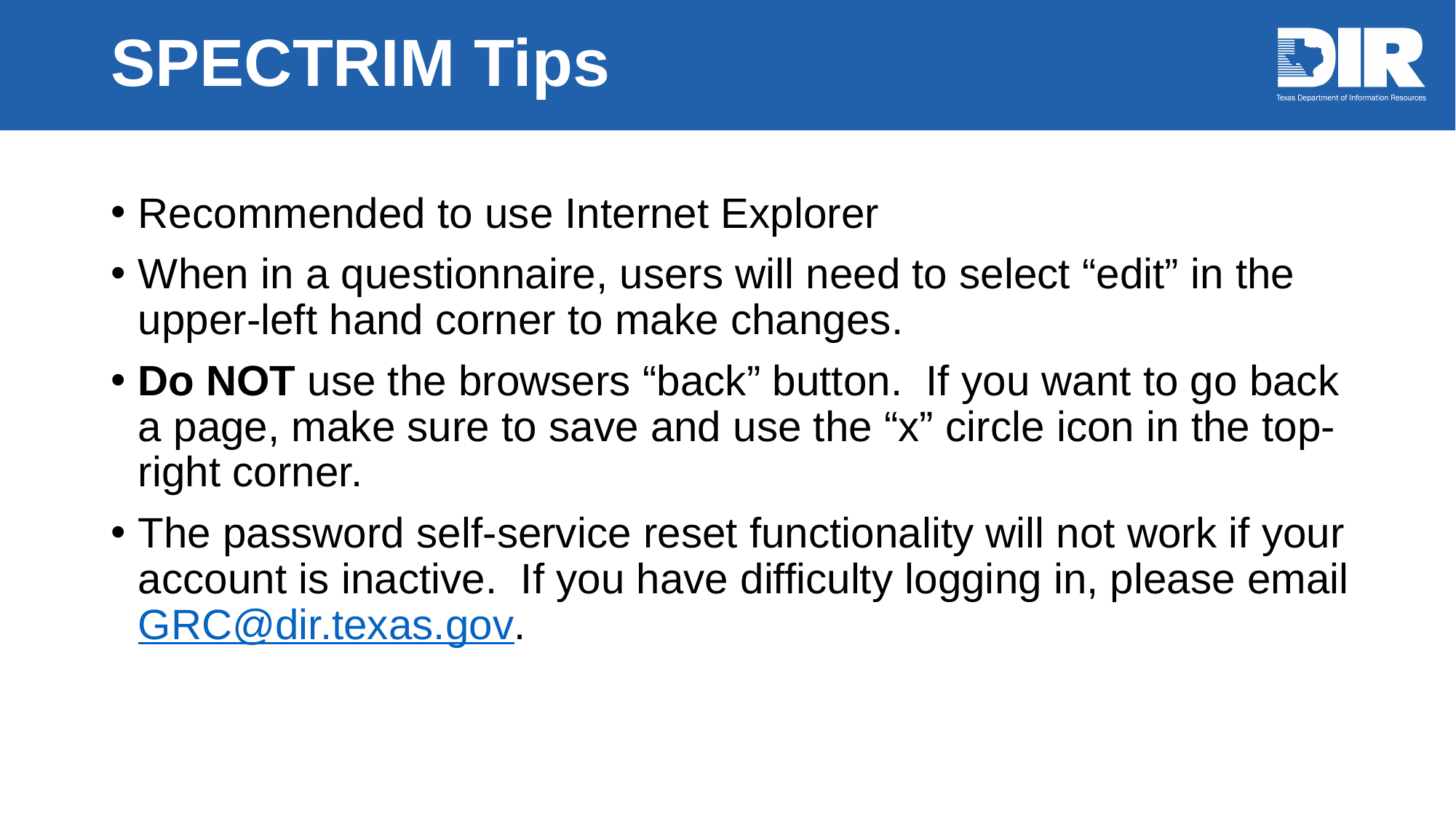

# SPECTRIM Tips
Recommended to use Internet Explorer
When in a questionnaire, users will need to select “edit” in the upper-left hand corner to make changes.
Do NOT use the browsers “back” button.  If you want to go back a page, make sure to save and use the “x” circle icon in the top-right corner.
The password self-service reset functionality will not work if your account is inactive.  If you have difficulty logging in, please email GRC@dir.texas.gov.